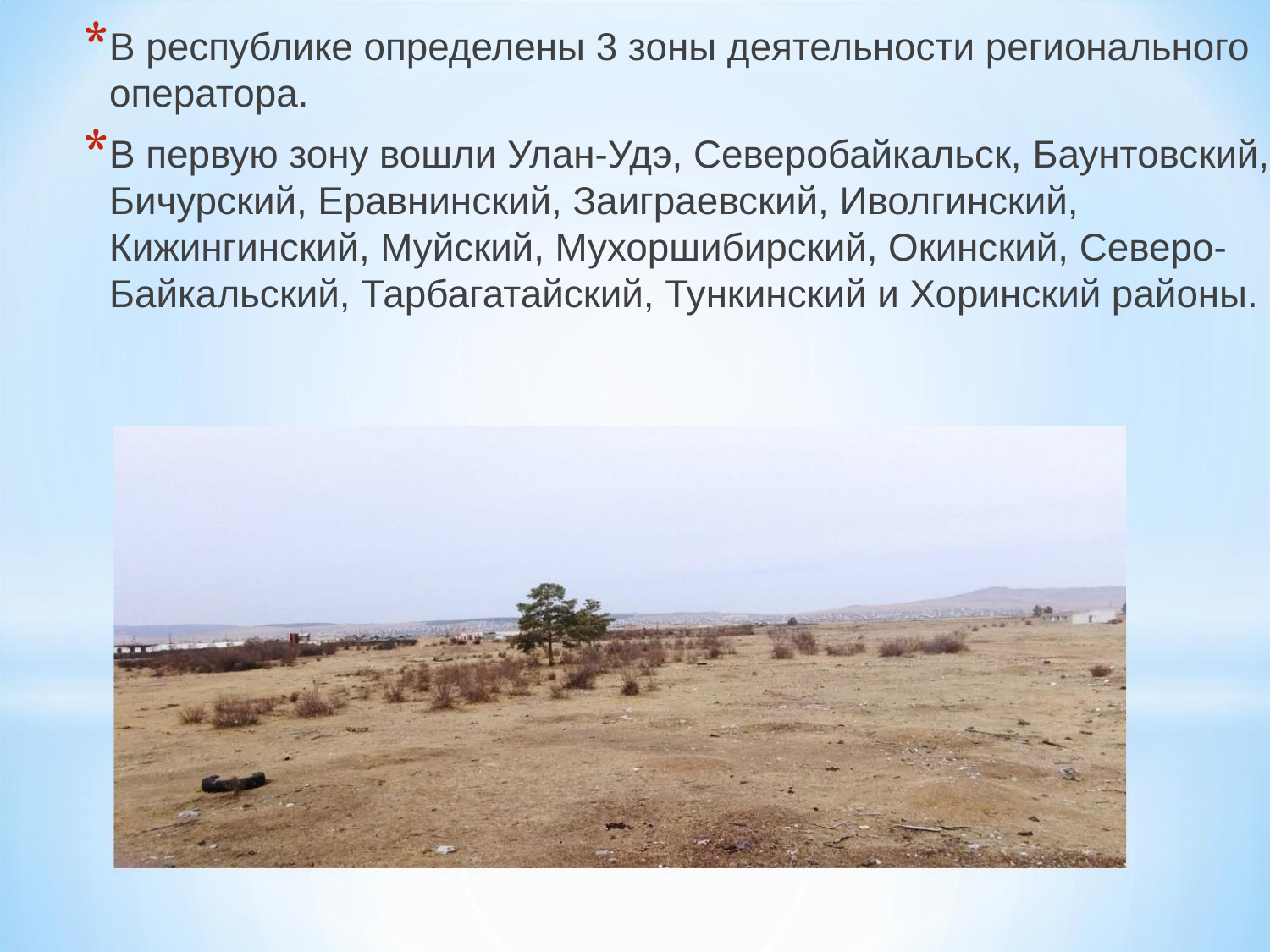

*В республике определены 3 зоны деятельности регионального
оператора.
*В первую зону вошли Улан-Удэ, Северобайкальск, Баунтовский,
Бичурский, Еравнинский, Заиграевский, Иволгинский,
Кижингинский, Муйский, Мухоршибирский, Окинский, Северо-
Байкальский, Тарбагатайский, Тункинский и Хоринский районы.